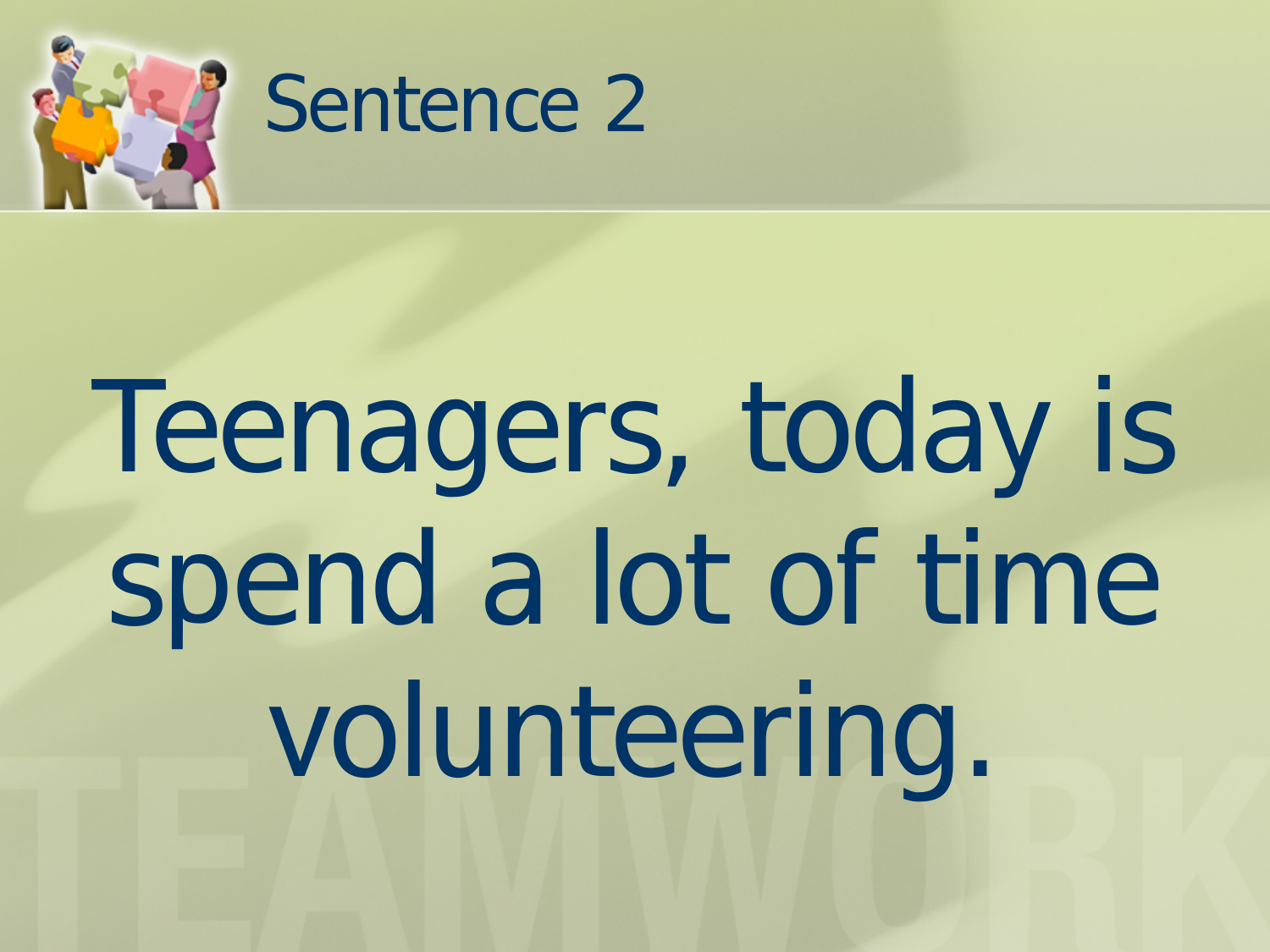

# Sentence 2
Teenagers, today is spend a lot of time volunteering.